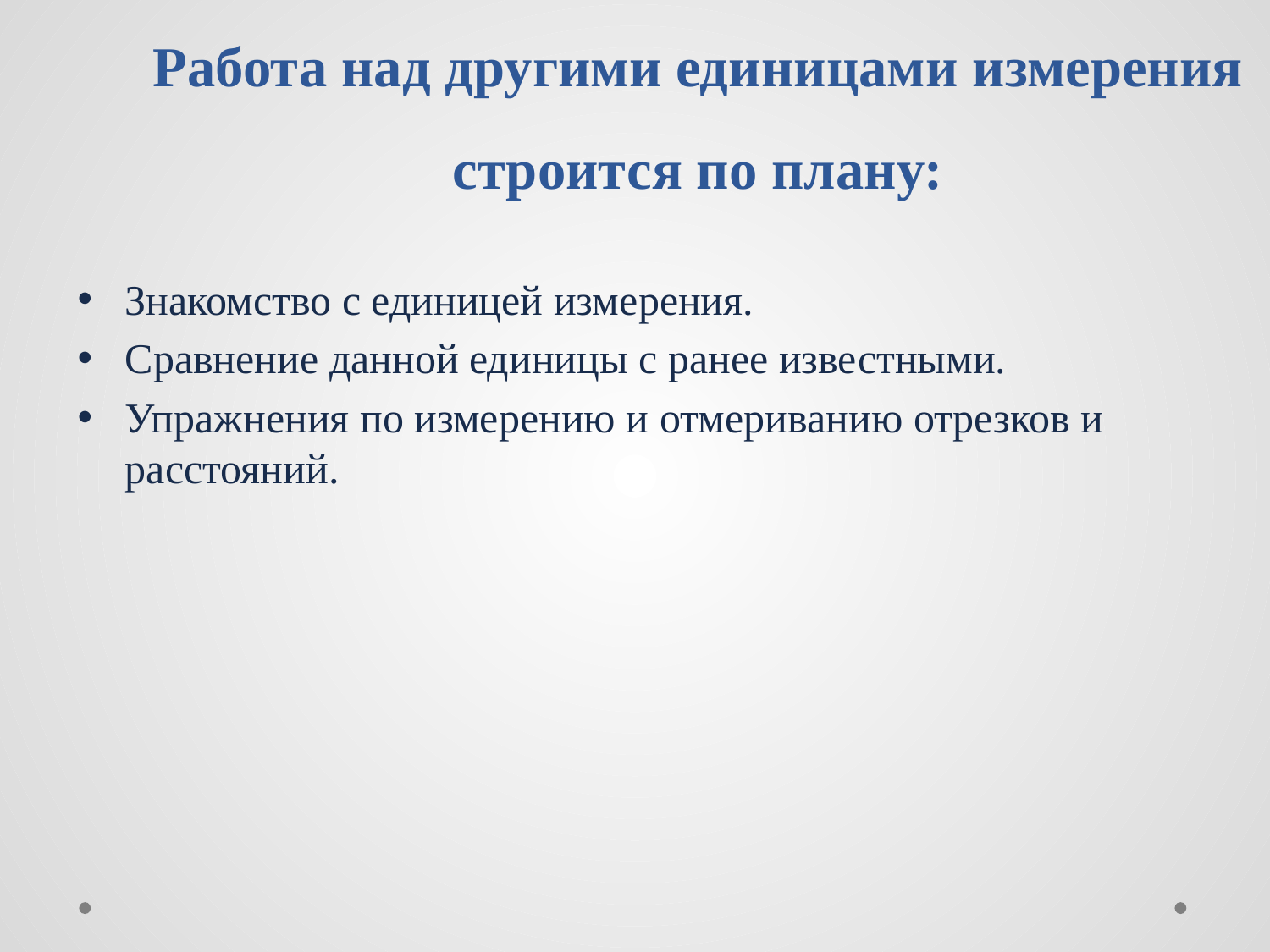

# Работа над другими единицами измерения строится по плану:
Знакомство с единицей измерения.
Сравнение данной единицы с ранее известными.
Упражнения по измерению и отмериванию отрезков и расстояний.